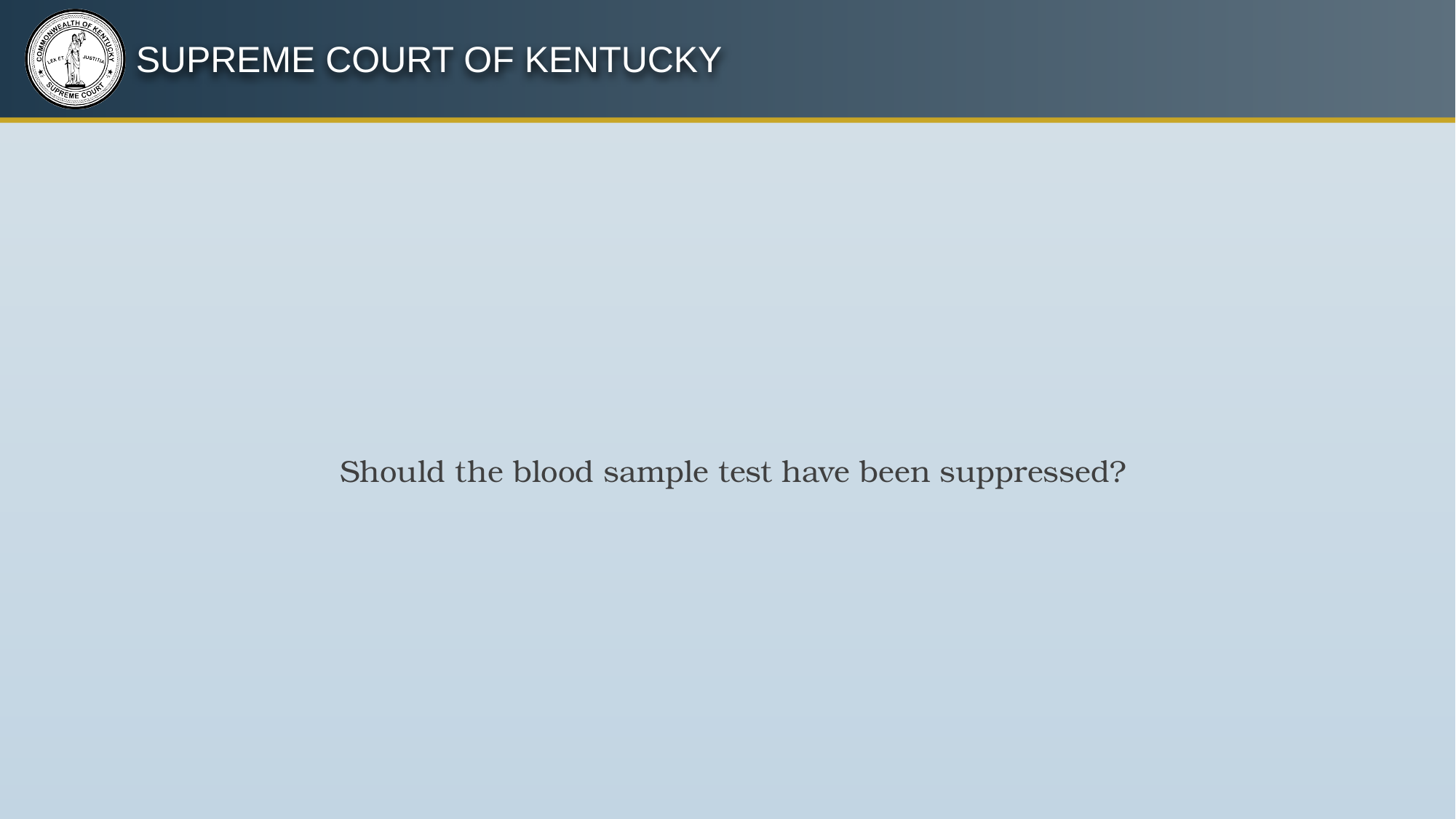

Should the blood sample test have been suppressed?